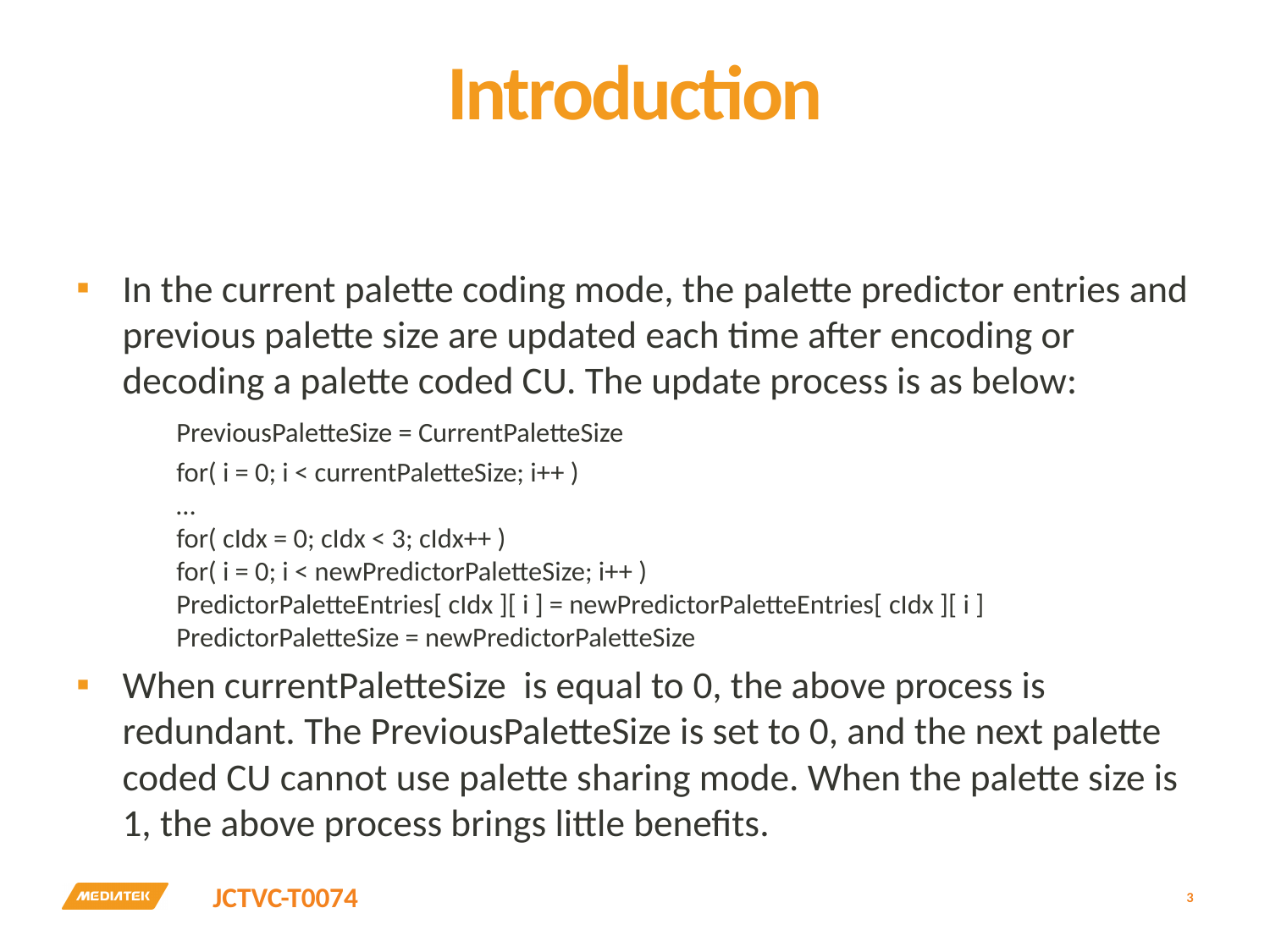

# Introduction
In the current palette coding mode, the palette predictor entries and previous palette size are updated each time after encoding or decoding a palette coded CU. The update process is as below:
	PreviousPaletteSize = CurrentPaletteSize
	for( i = 0; i < currentPaletteSize; i++ )
	…
for( cIdx = 0; cIdx < 3; cIdx++ )
	for( i = 0; i < newPredictorPaletteSize; i++ )
		PredictorPaletteEntries[ cIdx ][ i ] = newPredictorPaletteEntries[ cIdx ][ i ]
PredictorPaletteSize = newPredictorPaletteSize
When currentPaletteSize  is equal to 0, the above process is redundant. The PreviousPaletteSize is set to 0, and the next palette coded CU cannot use palette sharing mode. When the palette size is 1, the above process brings little benefits.
3